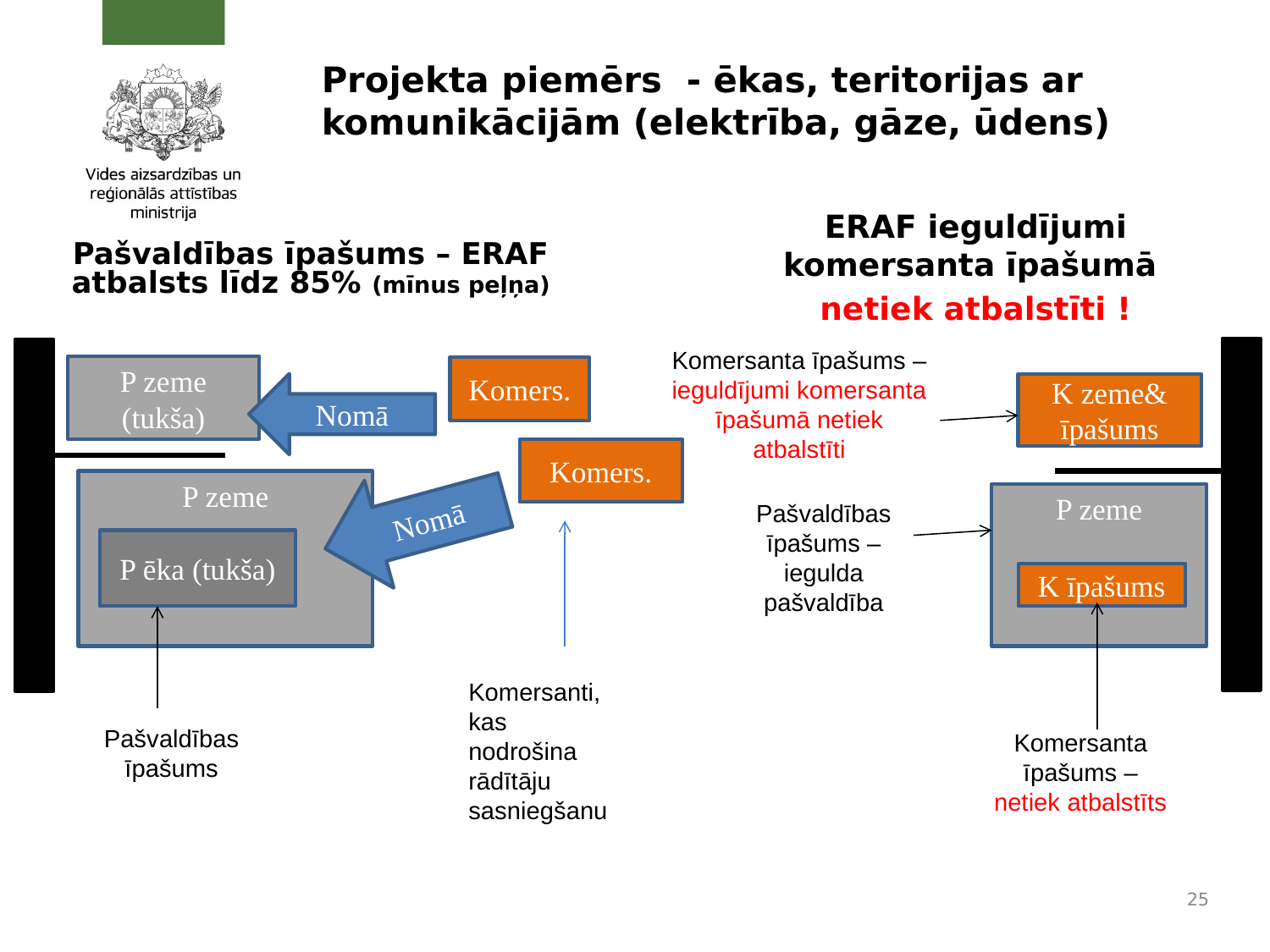

# Projekta piemērs  - ēkas, teritorijas ar komunikācijām (elektrība, gāze, ūdens)
ERAF ieguldījumi komersanta īpašumā
netiek atbalstīti !
Pašvaldības īpašums – ERAF atbalsts līdz 85% (mīnus peļņa)
Komersanta īpašums – ieguldījumi komersanta īpašumā netiek atbalstīti

P zeme (tukša)
Komers.
Nomā
K zeme& īpašums
Komers.
Nomā
P zeme
P zeme
Pašvaldības īpašums – iegulda pašvaldība
P ēka (tukša)
K īpašums
Komersanti, kas nodrošina rādītāju sasniegšanu

Pašvaldības īpašums
Komersanta īpašums – netiek atbalstīts
25